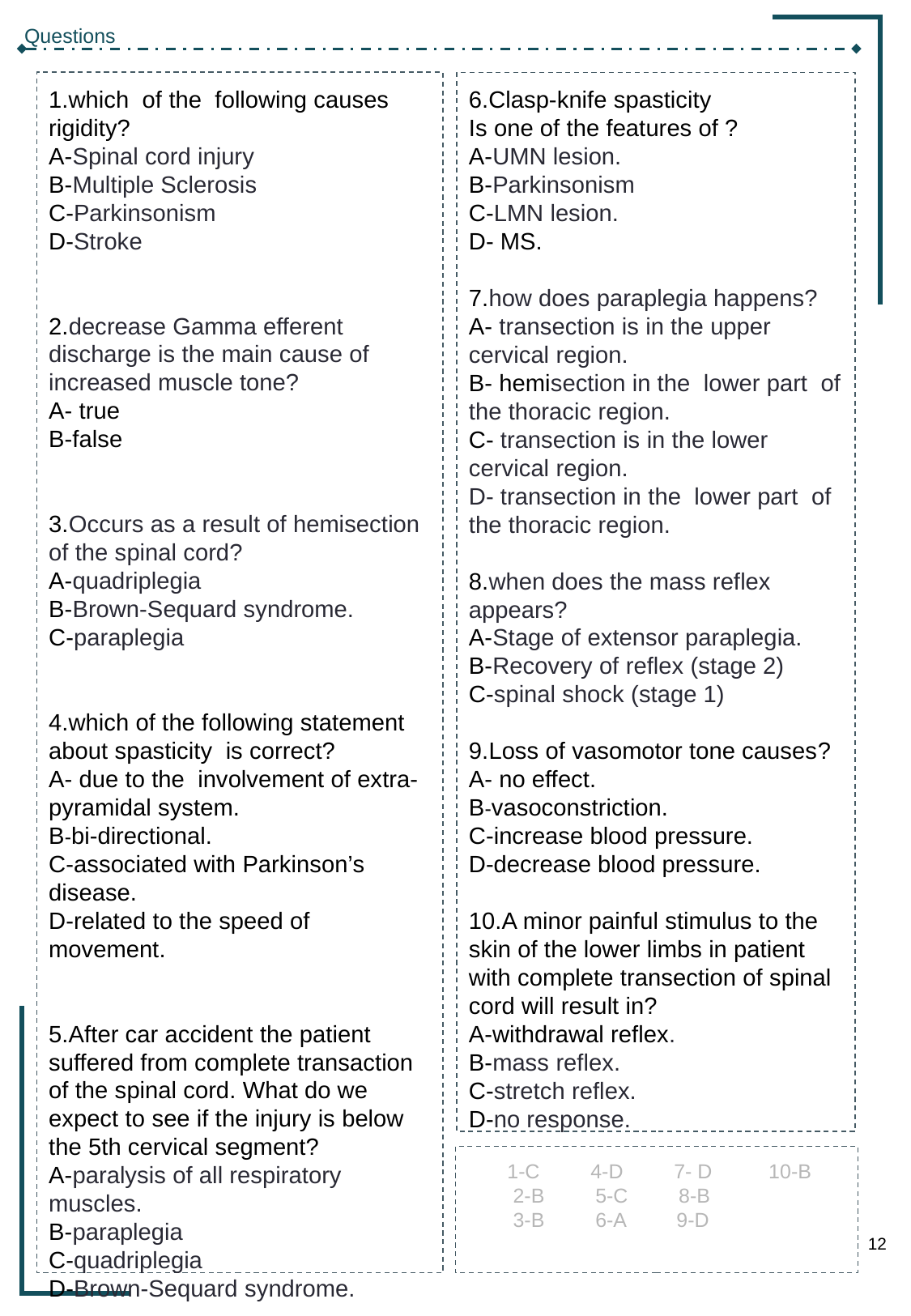

Questions
1.which  of the  following causes rigidity?
A-Spinal cord injury
B-Multiple Sclerosis
C-Parkinsonism
D-Stroke

2.decrease Gamma efferent discharge is the main cause of increased muscle tone?
A- true
B-false

3.Occurs as a result of hemisection of the spinal cord?
A-quadriplegia
B-Brown-Sequard syndrome.
C-paraplegia

4.which of the following statement about spasticity  is correct?
A- due to the  involvement of extra-pyramidal system.
B-bi-directional.
C-associated with Parkinson’s disease.
D-related to the speed of movement.

5.After car accident the patient suffered from complete transaction of the spinal cord. What do we expect to see if the injury is below the 5th cervical segment?
A-paralysis of all respiratory muscles.
B-paraplegia
C-quadriplegia
D-Brown-Sequard syndrome.

6.Clasp-knife spasticity
Is one of the features of ?
A-UMN lesion.
B-Parkinsonism
C-LMN lesion.
D- MS.

7.how does paraplegia happens?
A- transection is in the upper cervical region.
B- hemisection in the  lower part  of the thoracic region.
C- transection is in the lower cervical region.
D- transection in the  lower part  of the thoracic region.

8.when does the mass reflex appears?
A-Stage of extensor paraplegia.
B-Recovery of reflex (stage 2)
C-spinal shock (stage 1)

9.Loss of vasomotor tone causes?
A- no effect.
B-vasoconstriction.
C-increase blood pressure.
D-decrease blood pressure.

10.A minor painful stimulus to the skin of the lower limbs in patient with complete transection of spinal cord will result in?
A-withdrawal reflex.
B-mass reflex.
C-stretch reflex.
D-no response.

       1-C         4-D         7- D          10-B
        2-B         5-C         8-B
        3-B         6-A         9-D

12